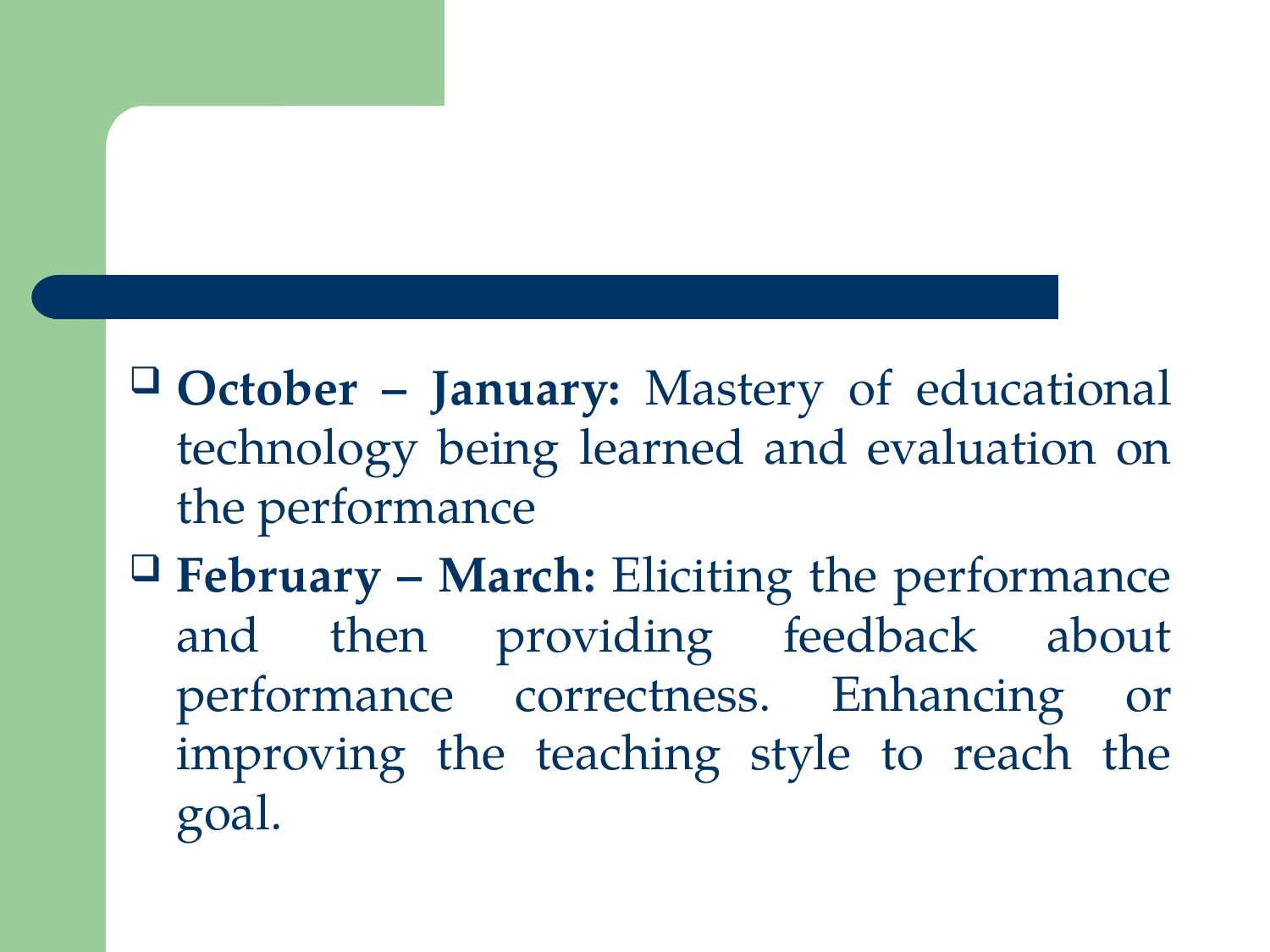

#
October – January: Mastery of educational technology being learned and evaluation on the performance
February – March: Eliciting the performance and then providing feedback about performance correctness. Enhancing or improving the teaching style to reach the goal.